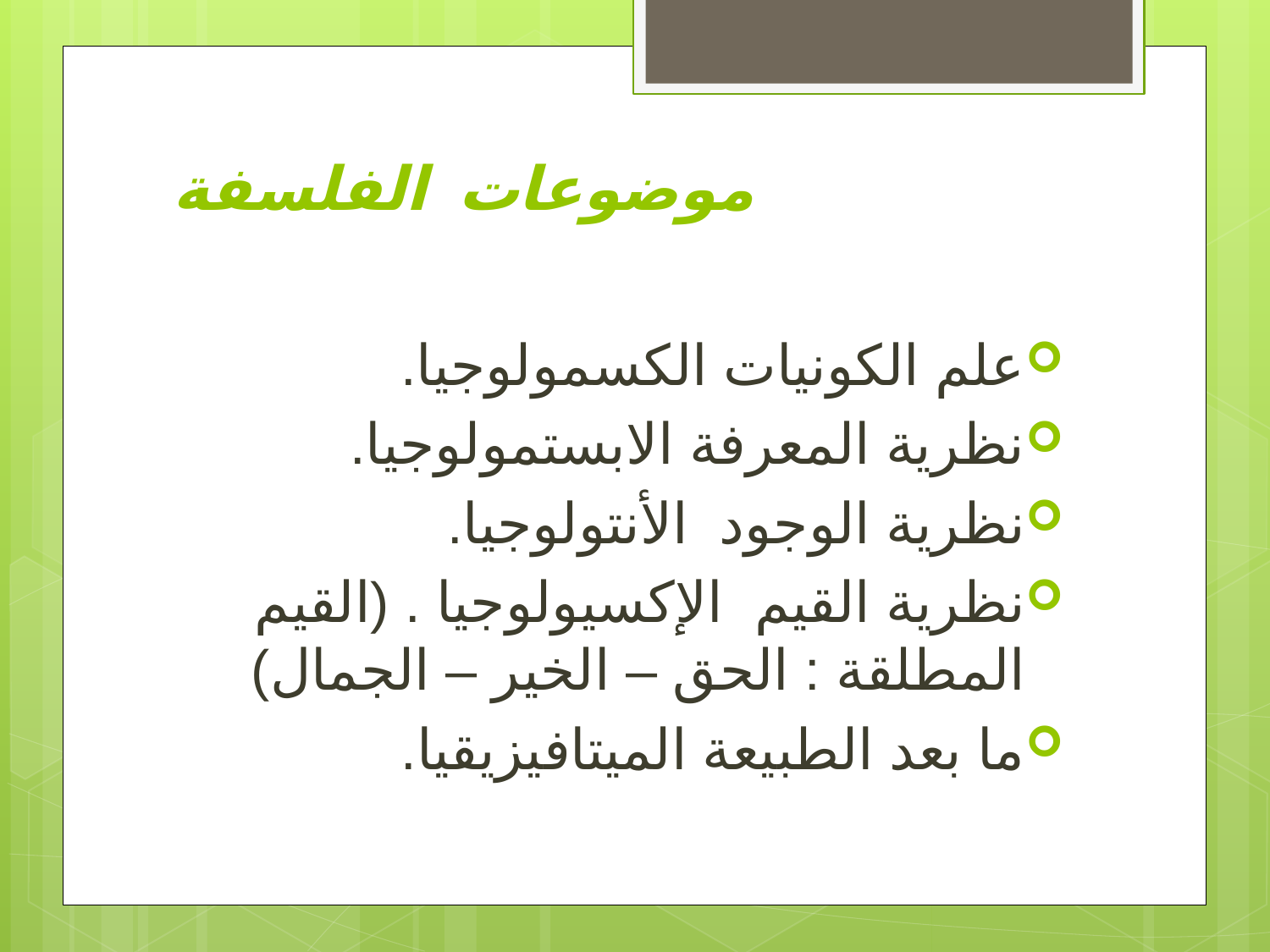

# موضوعات  الفلسفة
علم الكونيات الكسمولوجيا.
نظرية المعرفة الابستمولوجيا.
نظرية الوجود  الأنتولوجيا.
نظرية القيم  الإكسيولوجيا . (القيم المطلقة : الحق – الخير – الجمال)
ما بعد الطبيعة الميتافيزيقيا.